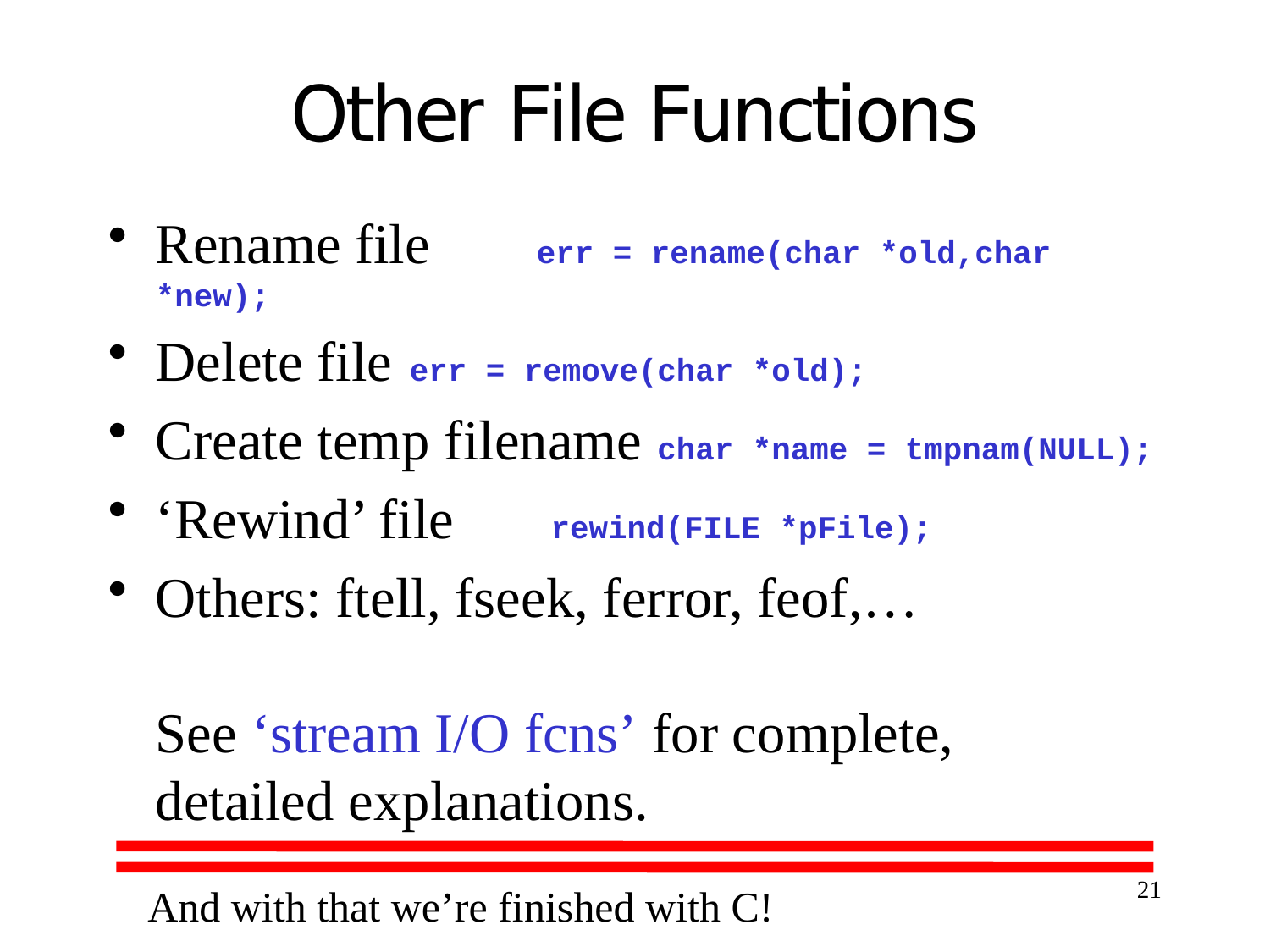

# Other File Functions
Rename file  	err = rename(char *old,char *new);
Delete file 	err = remove(char *old);
Create temp filename char *name = tmpnam(NULL);
‘Rewind’ file 	 rewind(FILE *pFile);
Others: ftell, fseek, ferror, feof,…
See ‘stream I/O fcns’ for complete,
detailed explanations.

21
And with that we’re finished with C!